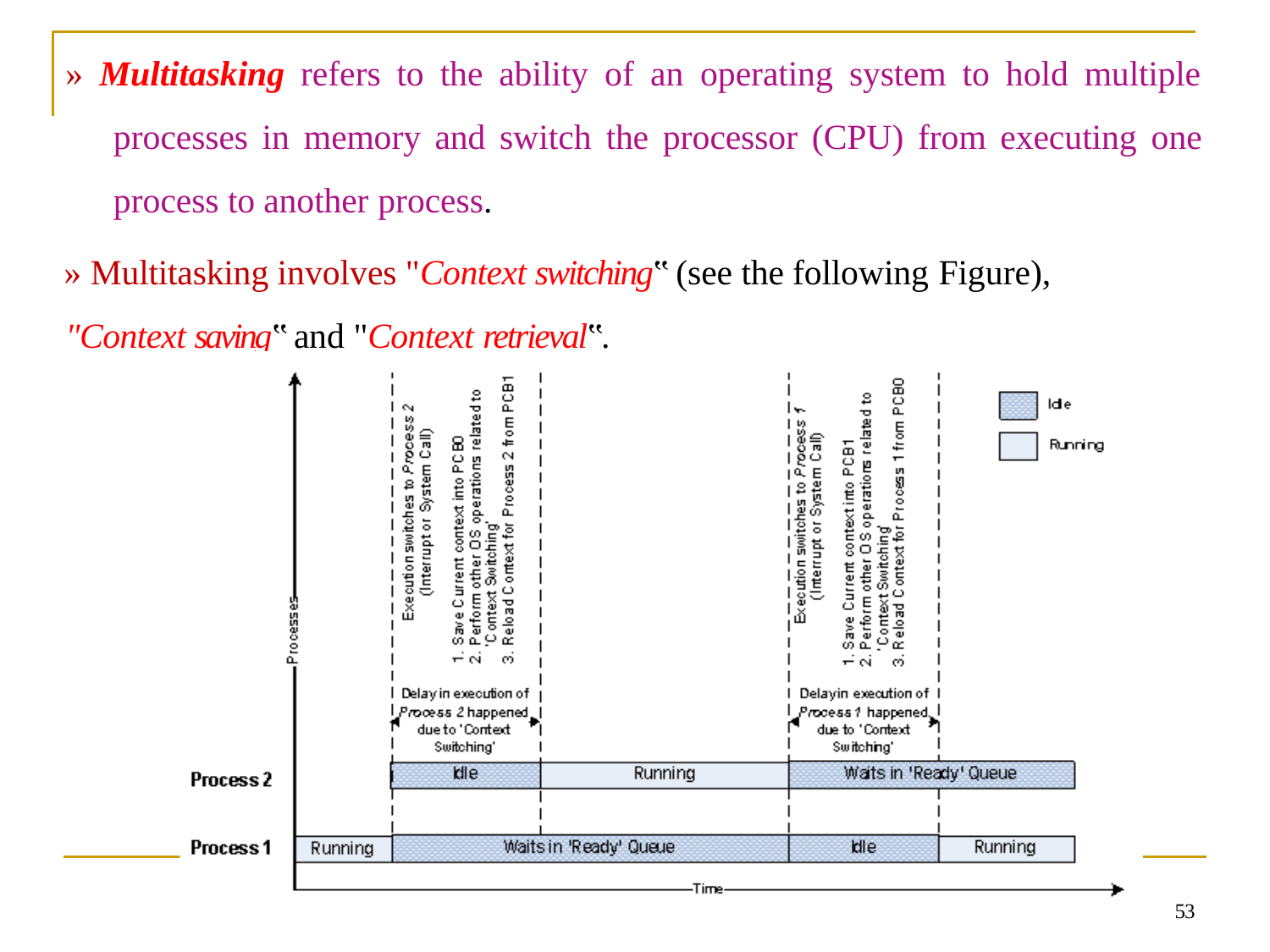

» Multitasking refers to the ability of an operating system to hold multiple  processes in memory and switch the processor (CPU) from executing one  process to another process.
» Multitasking involves "Context switching‟ (see the following Figure),
"Context saving‟ and "Context retrieval‟.

53